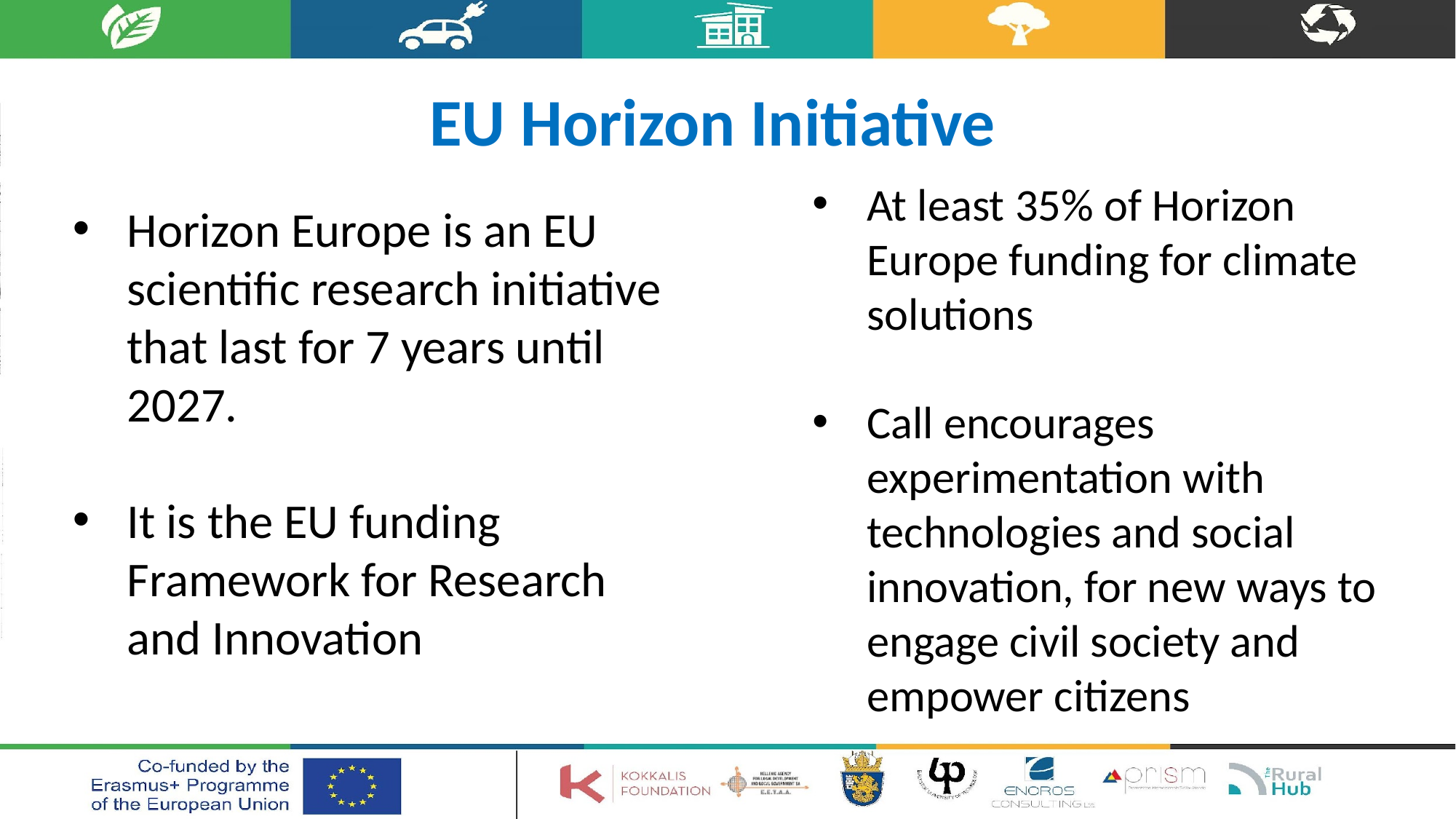

# EU Horizon Initiative
At least 35% of Horizon Europe funding for climate solutions

Call encourages experimentation with technologies and social innovation, for new ways to engage civil society and empower citizens
Horizon Europe is an EU scientific research initiative that last for 7 years until 2027.

It is the EU funding Framework for Research and Innovation